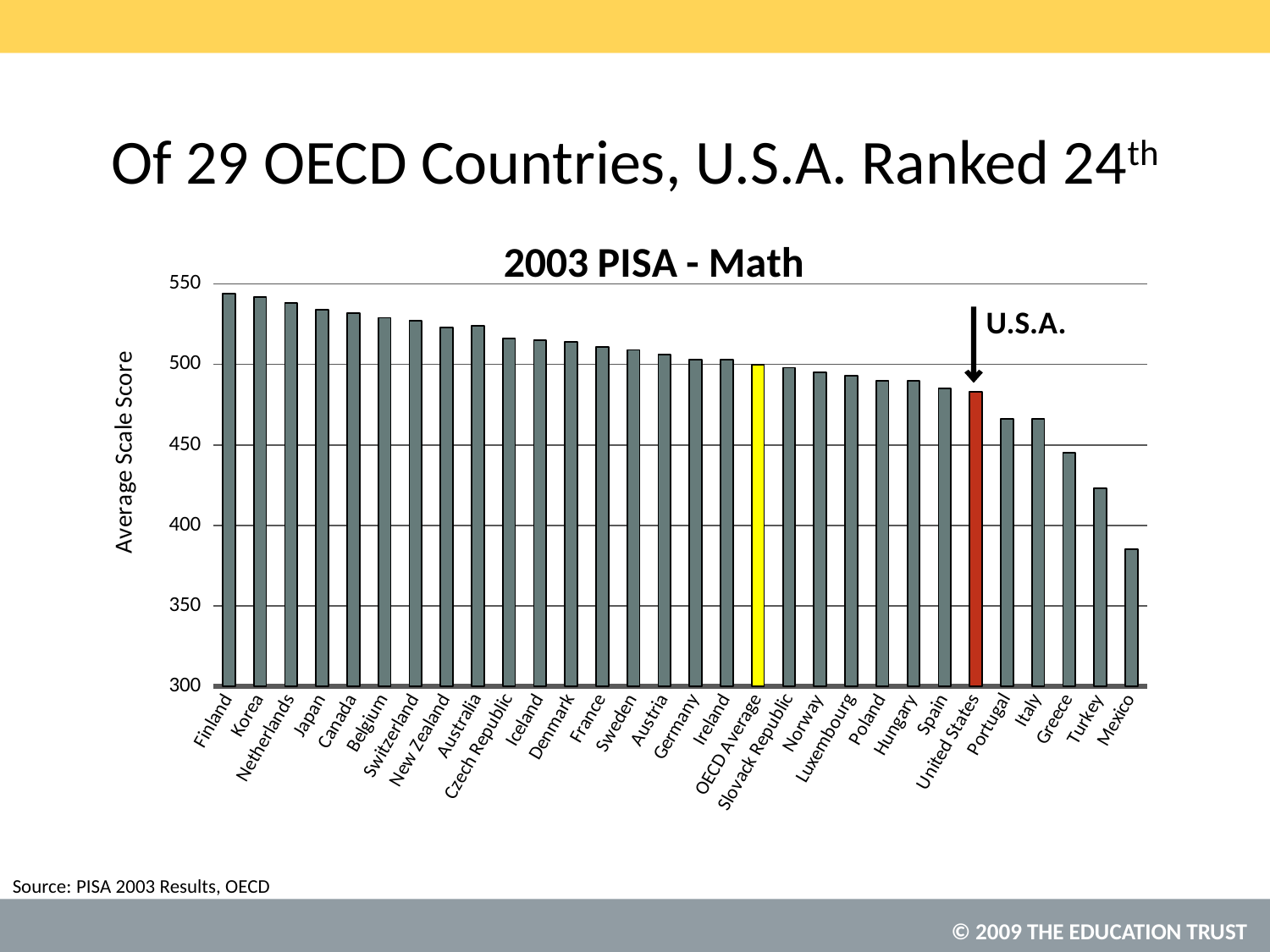

# Of 29 OECD Countries, U.S.A. Ranked 24th

### Chart: 2003 PISA - Math

| Category | Score |
|---|---|
| Finland | 544.0 |
| Korea | 542.0 |
| Netherlands | 538.0 |
| Japan | 534.0 |
| Canada | 532.0 |
| Belgium | 529.0 |
| Switzerland | 527.0 |
| New Zealand | 523.0 |
| Australia | 524.0 |
| Czech Republic | 516.0 |
| Iceland | 515.0 |
| Denmark | 514.0 |
| France | 511.0 |
| Sweden | 509.0 |
| Austria | 506.0 |
| Germany | 503.0 |
| Ireland | 503.0 |
| OECD Average | 500.0 |
| Slovack Republic | 498.0 |
| Norway | 495.0 |
| Luxembourg | 493.0 |
| Poland | 490.0 |
| Hungary | 490.0 |
| Spain | 485.0 |
| United States | 483.0 |
| Portugal | 466.0 |
| Italy | 466.0 |
| Greece | 445.0 |
| Turkey | 423.0 |
| Mexico | 385.0 |
U.S.A.

PISA 2003 Results, OECD